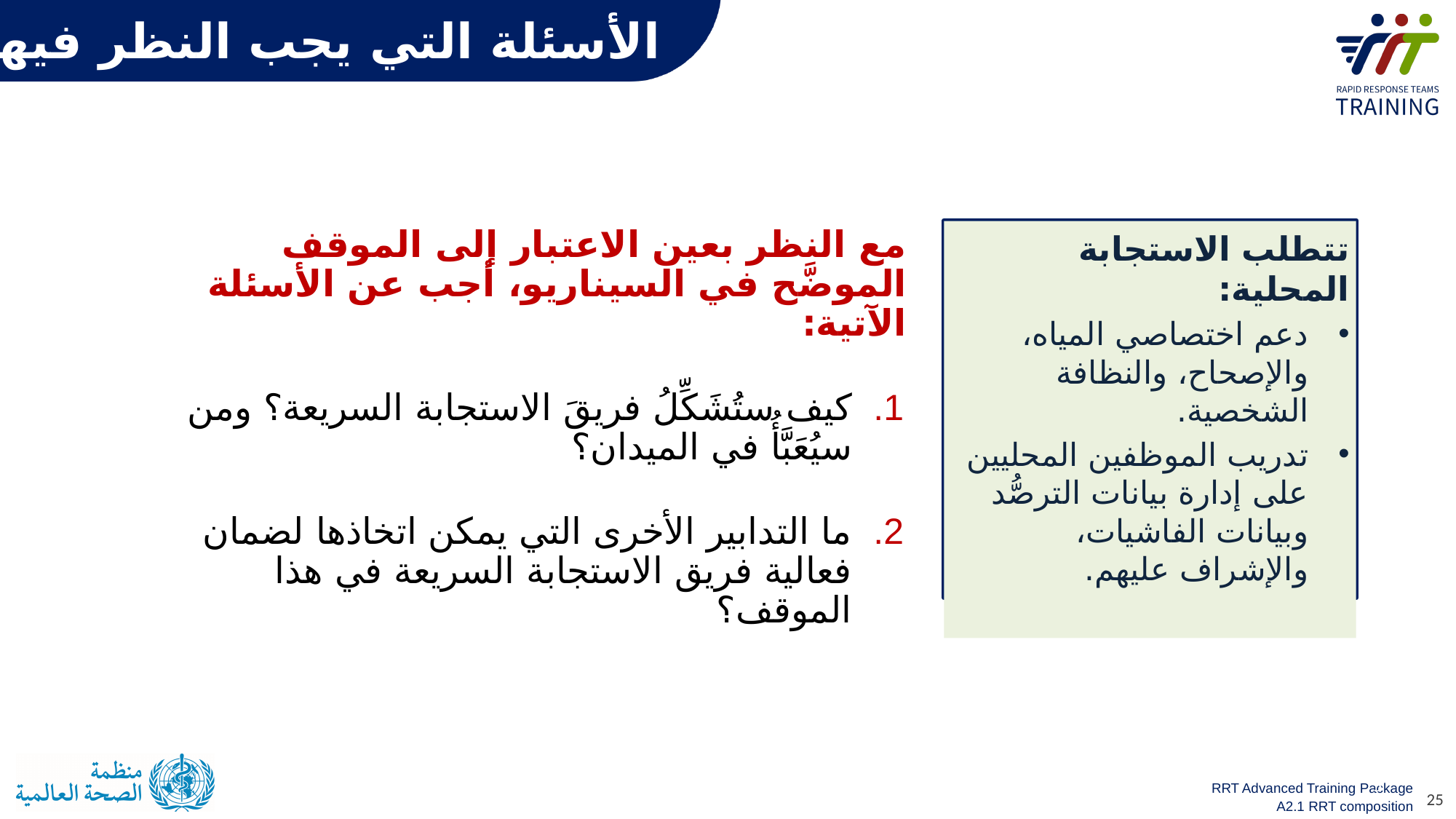

# الأسئلة التي يجب النظر فيها

تتطلب الاستجابة المحلية:
دعم اختصاصي المياه، والإصحاح، والنظافة الشخصية.
تدريب الموظفين المحليين على إدارة بيانات الترصُّد وبيانات الفاشيات، والإشراف عليهم.

مع النظر بعين الاعتبار إلى الموقف الموضَّح في السيناريو، أجب عن الأسئلة الآتية:

كيف ستُشَكِّلُ فريقَ الاستجابة السريعة؟ ومن سيُعَبَّأُ في الميدان؟

ما التدابير الأخرى التي يمكن اتخاذها لضمان فعالية فريق الاستجابة السريعة في هذا الموقف؟
25